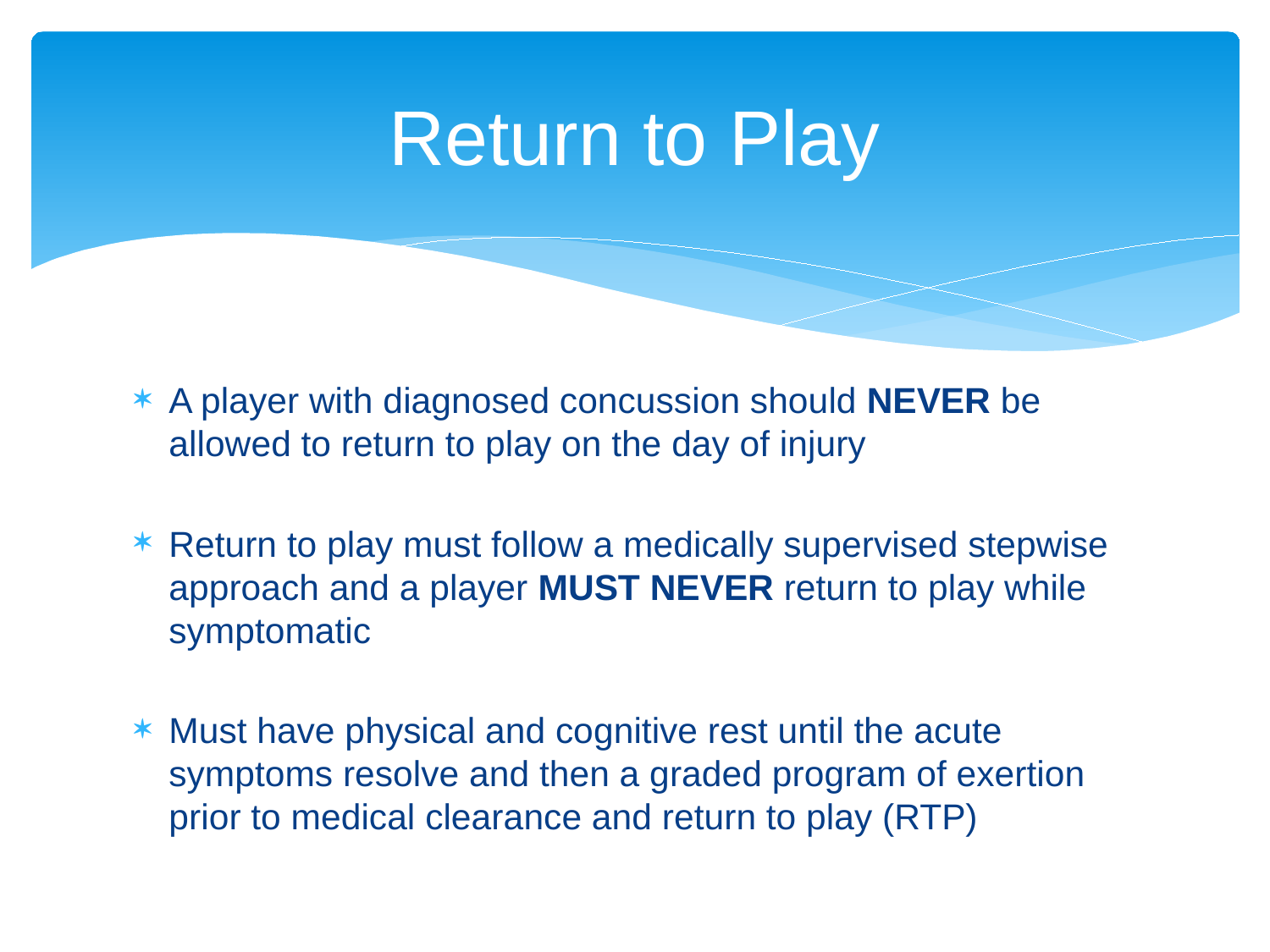

# Return to Play
A player with diagnosed concussion should NEVER be allowed to return to play on the day of injury

Return to play must follow a medically supervised stepwise approach and a player MUST NEVER return to play while symptomatic

Must have physical and cognitive rest until the acute symptoms resolve and then a graded program of exertion prior to medical clearance and return to play (RTP)